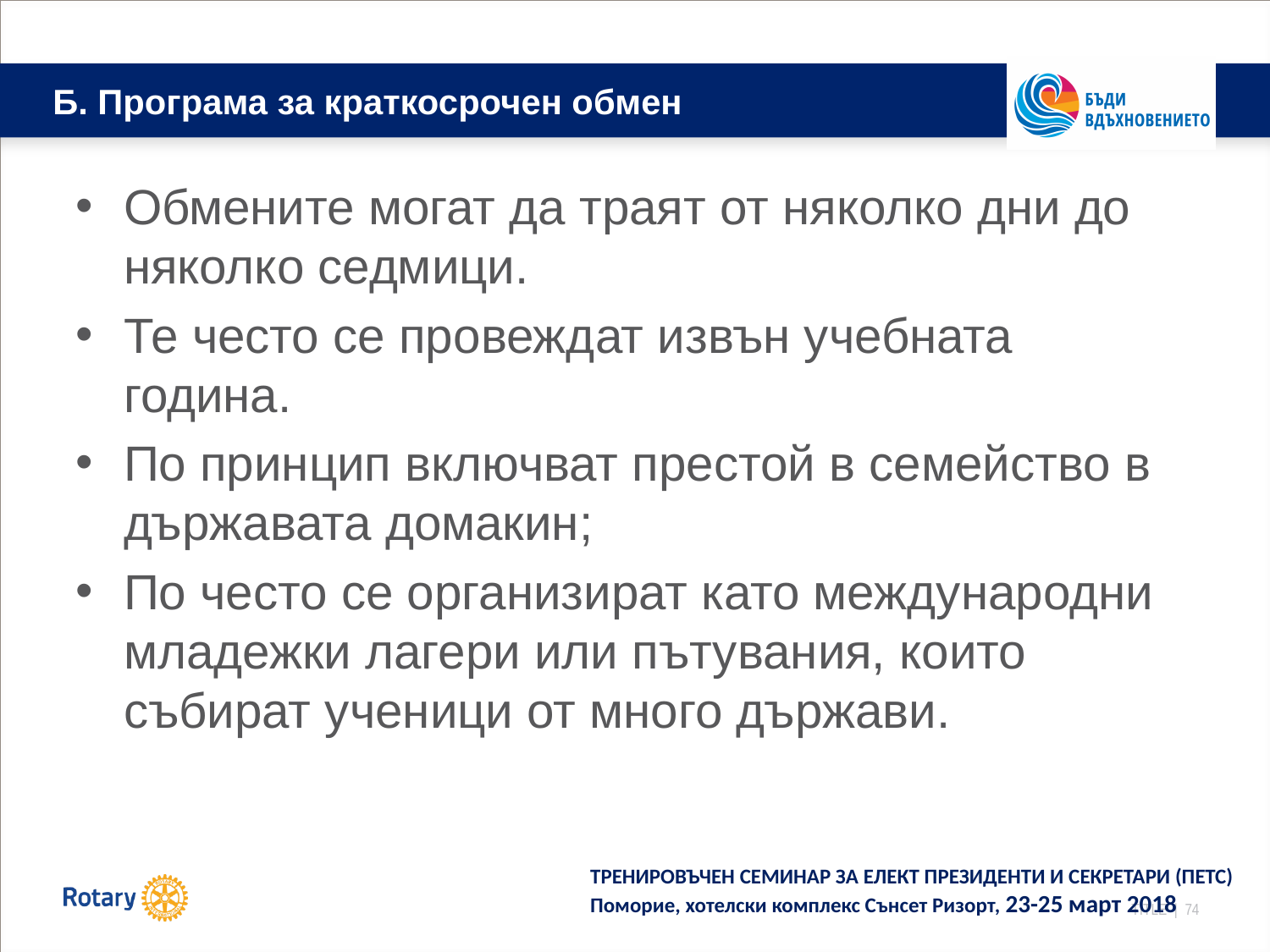

# Б. Програма за краткосрочен обмен
Обмените могат да траят от няколко дни до няколко седмици.
Те често се провеждат извън учебната година.
По принцип включват престой в семейство в държавата домакин;
По често се организират като международни младежки лагери или пътувания, които събират ученици от много държави.